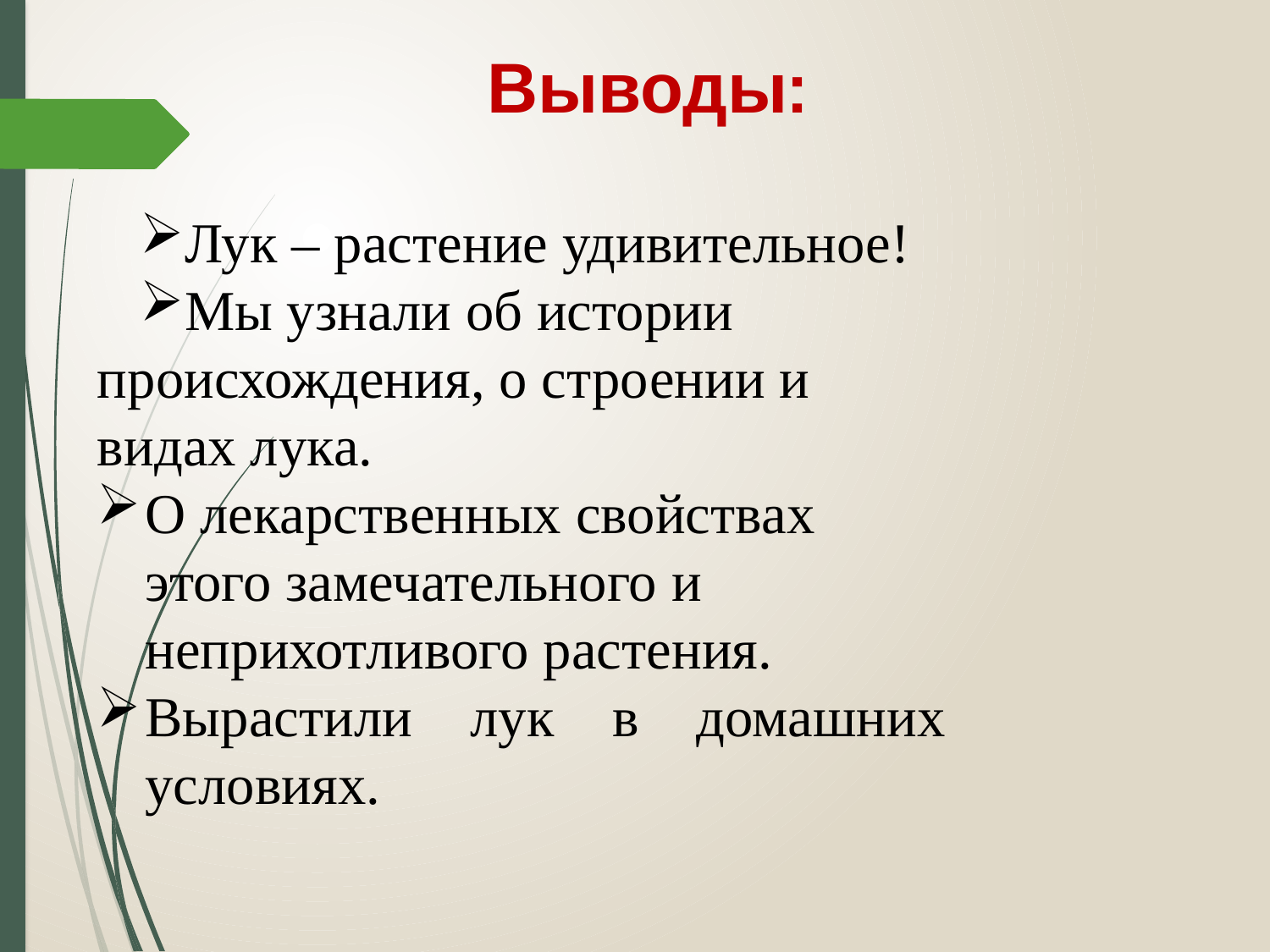

Выводы:

Лук – растение удивительное!
Мы узнали об истории происхождения, о строении и  видах лука.
О лекарственных свойствах этого замечательного и  неприхотливого растения.
Вырастили лук в домашних условиях.